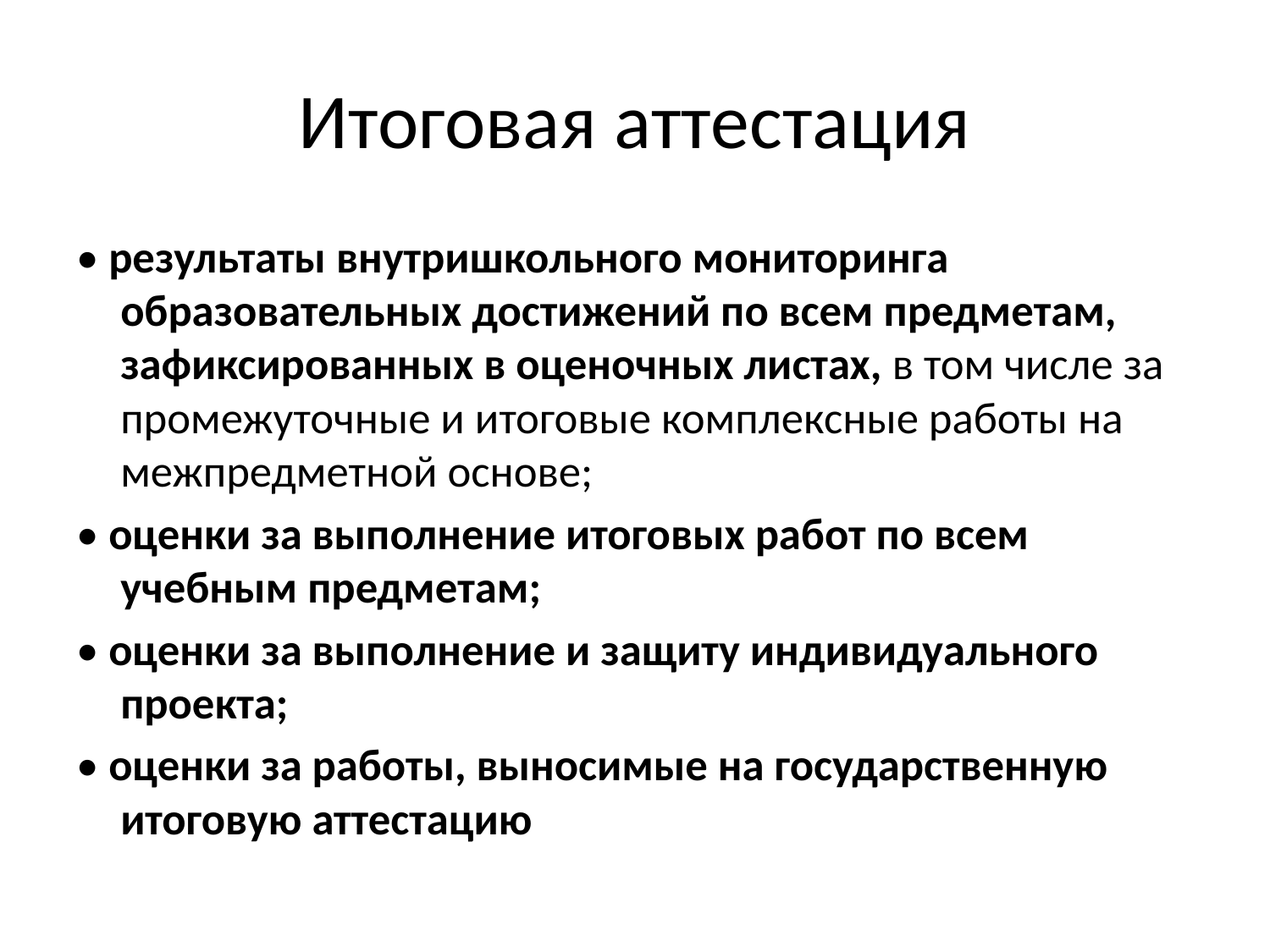

# Итоговая аттестация
• результаты внутришкольного мониторинга образовательных достижений по всем предметам, зафиксированных в оценочных листах, в том числе за промежуточные и итоговые комплексные работы на межпредметной основе;
• оценки за выполнение итоговых работ по всем учебным предметам;
• оценки за выполнение и защиту индивидуального проекта;
• оценки за работы, выносимые на государственную итоговую аттестацию